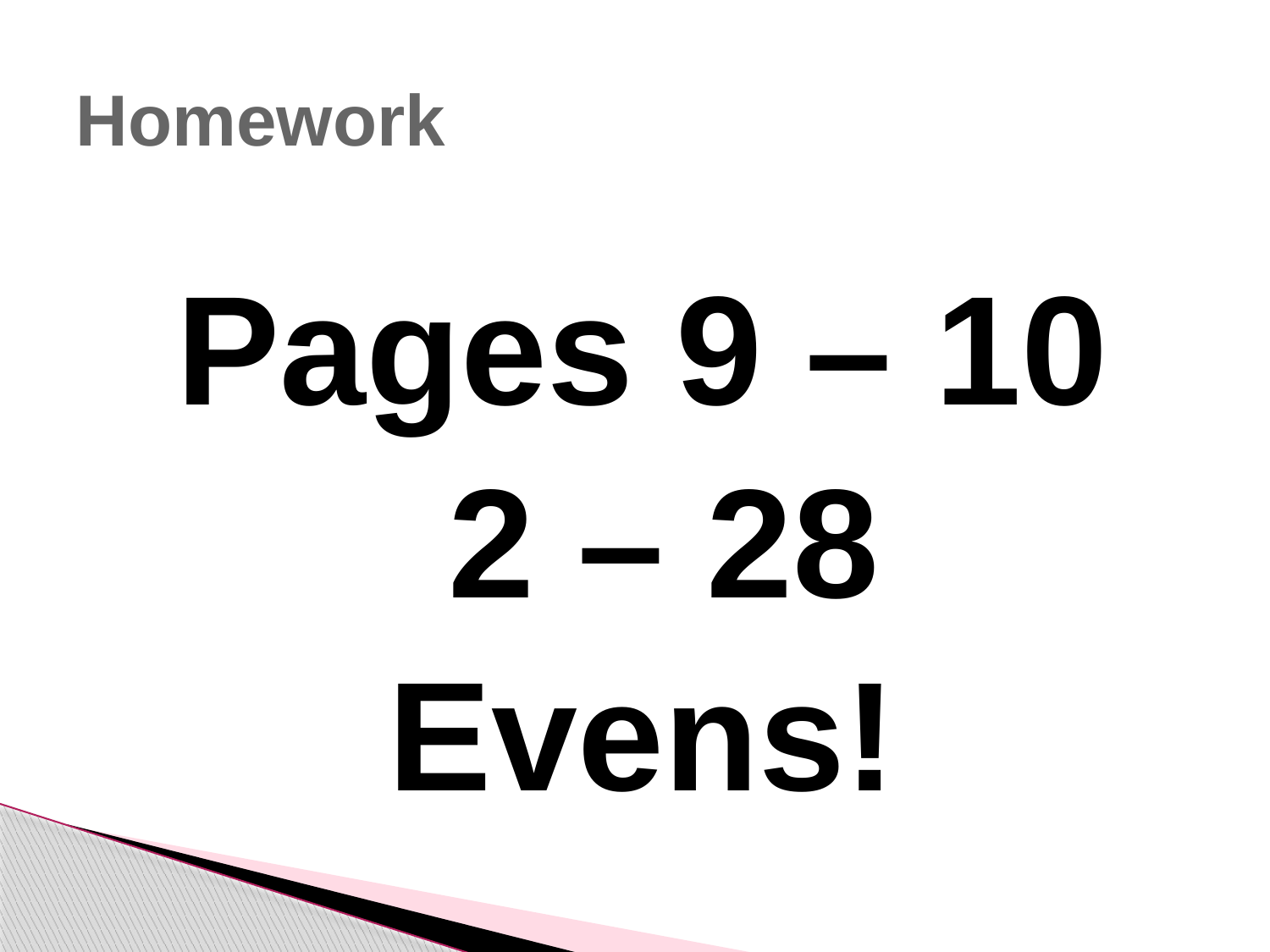

# Homework
Pages 9 – 10
 2 – 28
Evens!